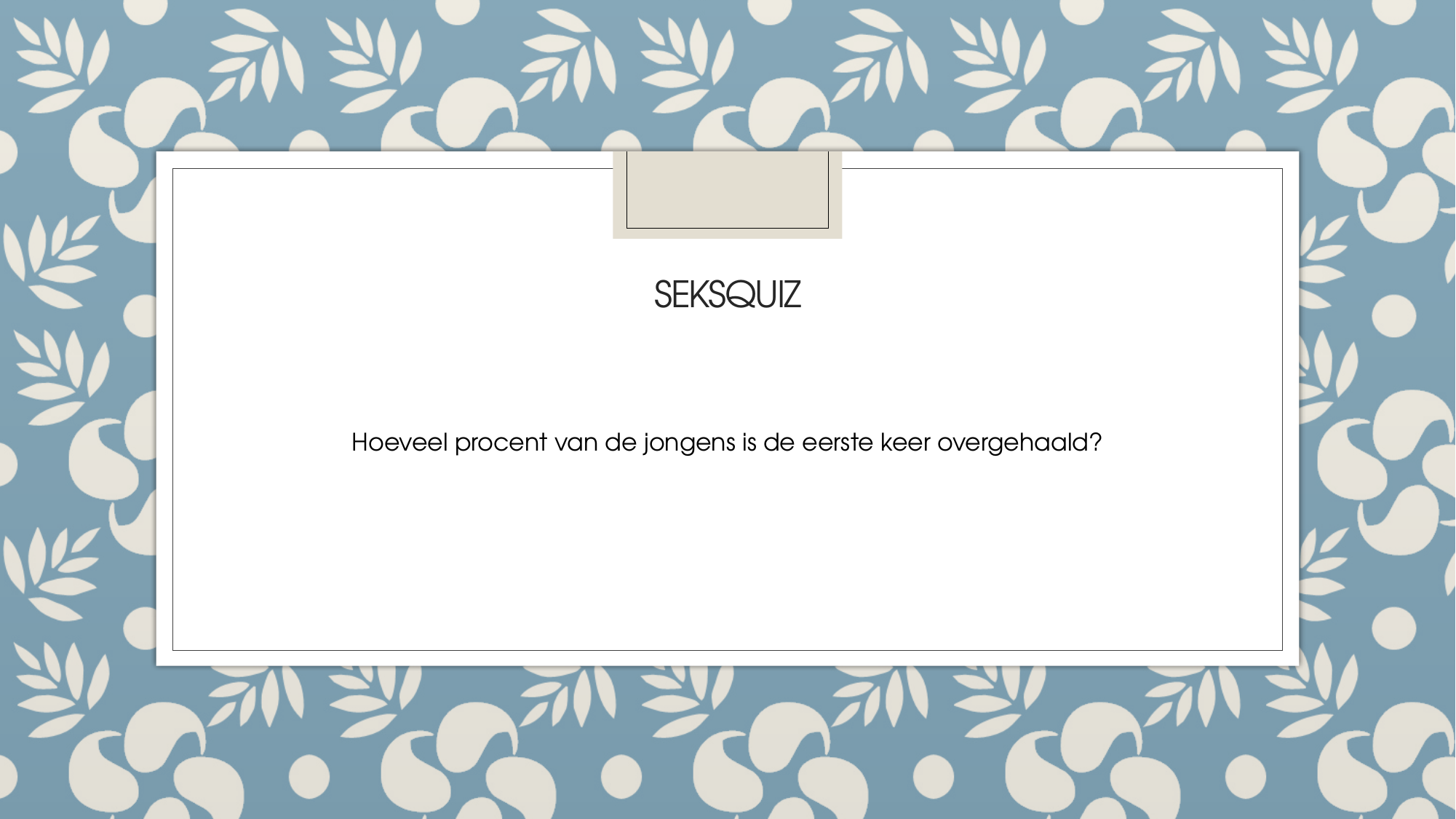

# Seksquiz
Hoeveel procent van de jongens is de eerste keer overgehaald?